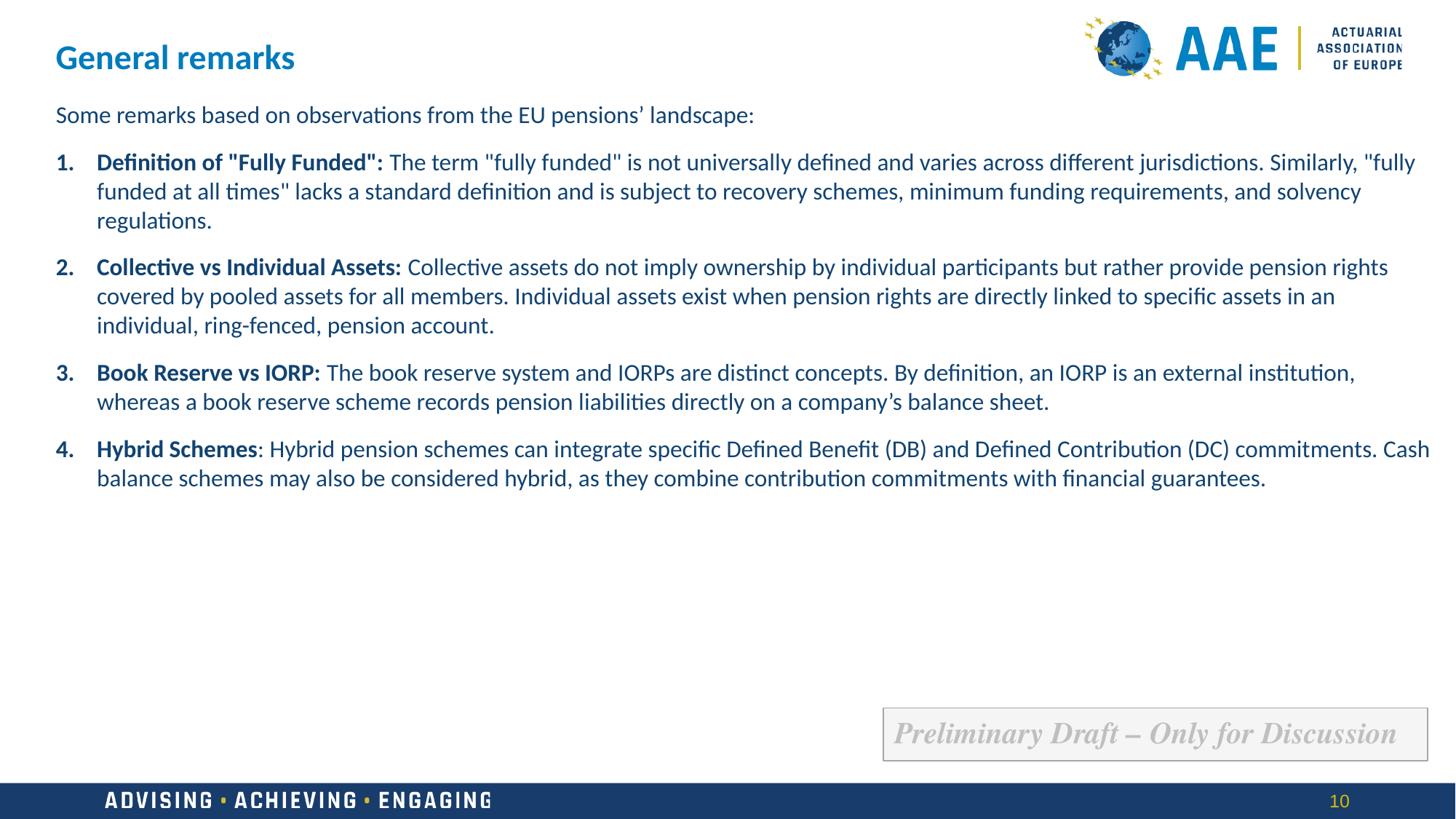

General remarks
Some remarks based on observations from the EU pensions’ landscape:
Definition of "Fully Funded": The term "fully funded" is not universally defined and varies across different jurisdictions. Similarly, "fully funded at all times" lacks a standard definition and is subject to recovery schemes, minimum funding requirements, and solvency regulations.
Collective vs Individual Assets: Collective assets do not imply ownership by individual participants but rather provide pension rights covered by pooled assets for all members. Individual assets exist when pension rights are directly linked to specific assets in an individual, ring-fenced, pension account.
Book Reserve vs IORP: The book reserve system and IORPs are distinct concepts. By definition, an IORP is an external institution, whereas a book reserve scheme records pension liabilities directly on a company’s balance sheet.
Hybrid Schemes: Hybrid pension schemes can integrate specific Defined Benefit (DB) and Defined Contribution (DC) commitments. Cash balance schemes may also be considered hybrid, as they combine contribution commitments with financial guarantees.
Preliminary Draft – Only for Discussion
10